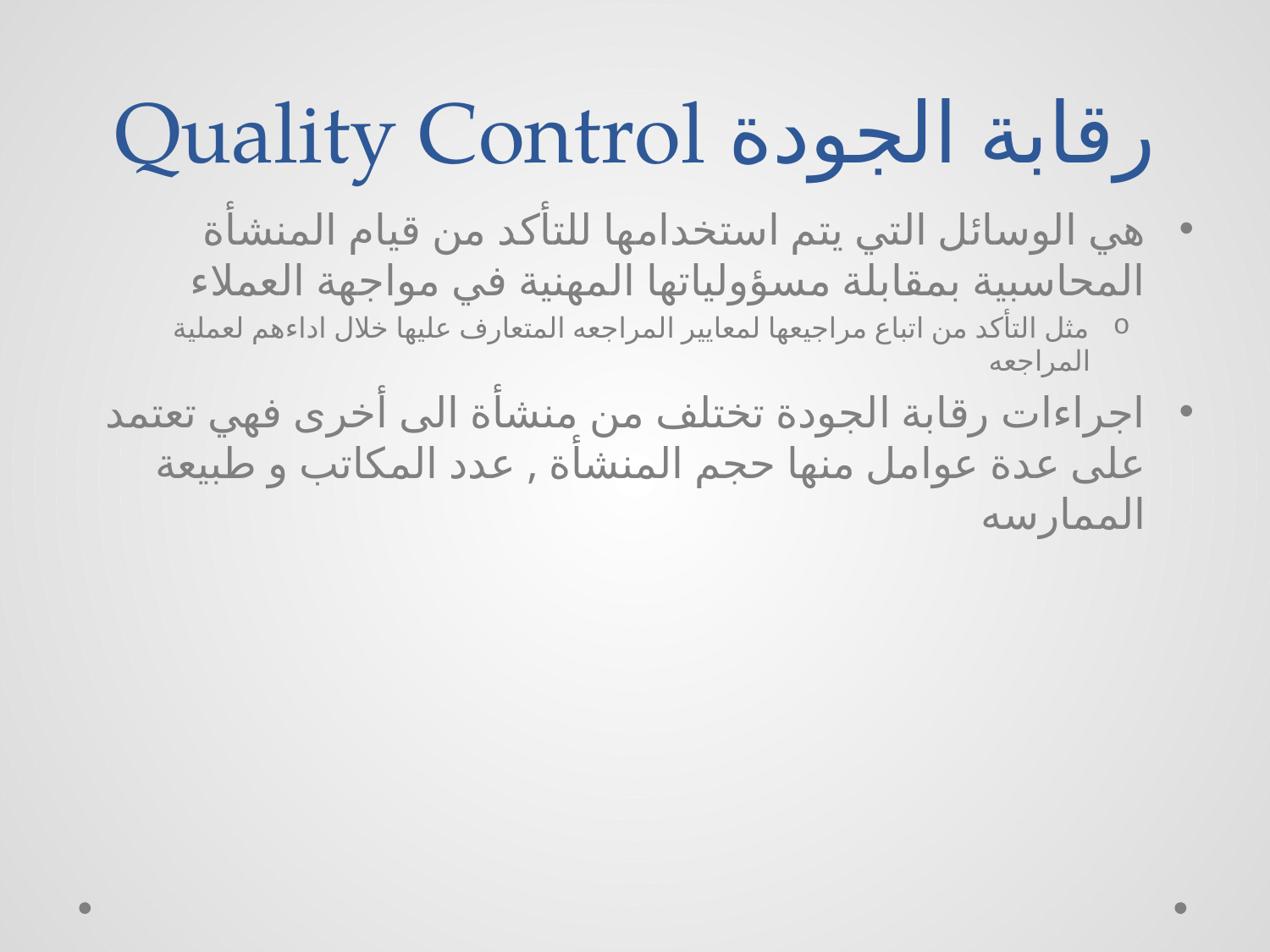

# رقابة الجودة Quality Control
هي الوسائل التي يتم استخدامها للتأكد من قيام المنشأة المحاسبية بمقابلة مسؤولياتها المهنية في مواجهة العملاء
مثل التأكد من اتباع مراجيعها لمعايير المراجعه المتعارف عليها خلال اداءهم لعملية المراجعه
اجراءات رقابة الجودة تختلف من منشأة الى أخرى فهي تعتمد على عدة عوامل منها حجم المنشأة , عدد المكاتب و طبيعة الممارسه